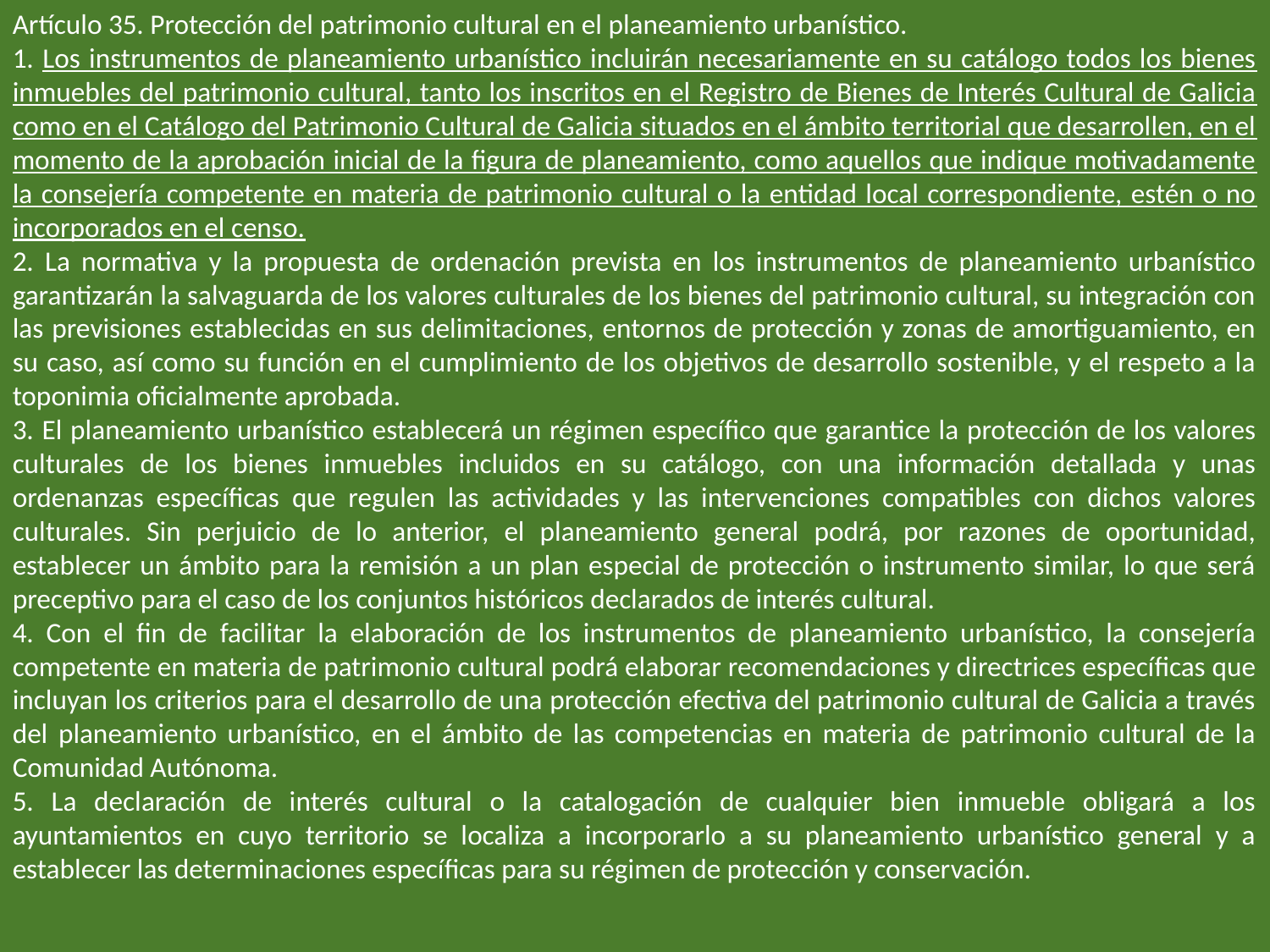

Artículo 35. Protección del patrimonio cultural en el planeamiento urbanístico.
1. Los instrumentos de planeamiento urbanístico incluirán necesariamente en su catálogo todos los bienes inmuebles del patrimonio cultural, tanto los inscritos en el Registro de Bienes de Interés Cultural de Galicia como en el Catálogo del Patrimonio Cultural de Galicia situados en el ámbito territorial que desarrollen, en el momento de la aprobación inicial de la figura de planeamiento, como aquellos que indique motivadamente la consejería competente en materia de patrimonio cultural o la entidad local correspondiente, estén o no incorporados en el censo.
2. La normativa y la propuesta de ordenación prevista en los instrumentos de planeamiento urbanístico garantizarán la salvaguarda de los valores culturales de los bienes del patrimonio cultural, su integración con las previsiones establecidas en sus delimitaciones, entornos de protección y zonas de amortiguamiento, en su caso, así como su función en el cumplimiento de los objetivos de desarrollo sostenible, y el respeto a la toponimia oficialmente aprobada.
3. El planeamiento urbanístico establecerá un régimen específico que garantice la protección de los valores culturales de los bienes inmuebles incluidos en su catálogo, con una información detallada y unas ordenanzas específicas que regulen las actividades y las intervenciones compatibles con dichos valores culturales. Sin perjuicio de lo anterior, el planeamiento general podrá, por razones de oportunidad, establecer un ámbito para la remisión a un plan especial de protección o instrumento similar, lo que será preceptivo para el caso de los conjuntos históricos declarados de interés cultural.
4. Con el fin de facilitar la elaboración de los instrumentos de planeamiento urbanístico, la consejería competente en materia de patrimonio cultural podrá elaborar recomendaciones y directrices específicas que incluyan los criterios para el desarrollo de una protección efectiva del patrimonio cultural de Galicia a través del planeamiento urbanístico, en el ámbito de las competencias en materia de patrimonio cultural de la Comunidad Autónoma.
5. La declaración de interés cultural o la catalogación de cualquier bien inmueble obligará a los ayuntamientos en cuyo territorio se localiza a incorporarlo a su planeamiento urbanístico general y a establecer las determinaciones específicas para su régimen de protección y conservación.